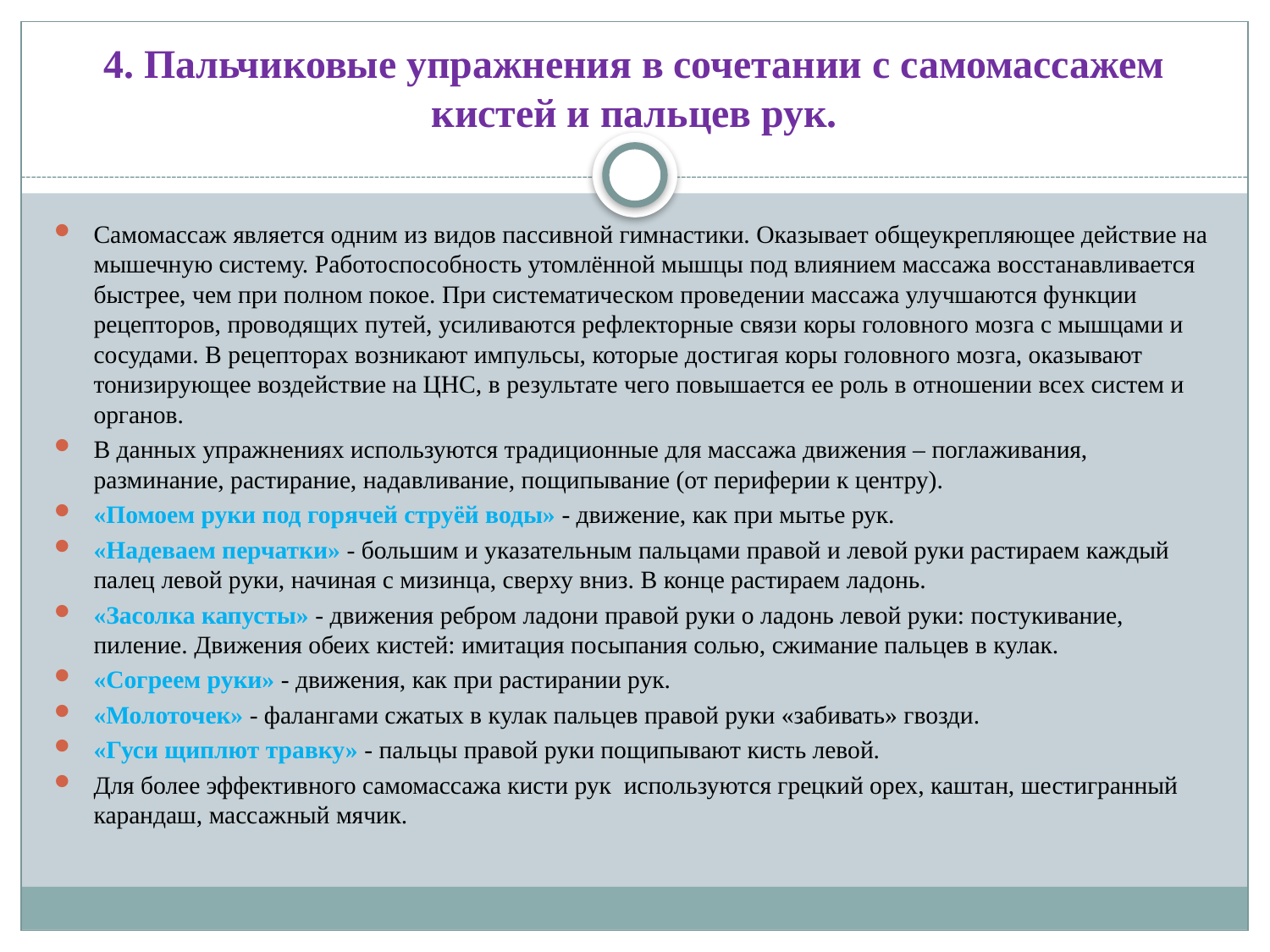

# 4. Пальчиковые упражнения в сочетании с самомассажем кистей и пальцев рук.
Самомассаж является одним из видов пассивной гимнастики. Оказывает общеукрепляющее действие на мышечную систему. Работоспособность утомлённой мышцы под влиянием массажа восстанавливается быстрее, чем при полном покое. При систематическом проведении массажа улучшаются функции рецепторов, проводящих путей, усиливаются рефлекторные связи коры головного мозга с мышцами и сосудами. В рецепторах возникают импульсы, которые достигая коры головного мозга, оказывают тонизирующее воздействие на ЦНС, в результате чего повышается ее роль в отношении всех систем и органов.
В данных упражнениях используются традиционные для массажа движения – поглаживания, разминание, растирание, надавливание, пощипывание (от периферии к центру).
«Помоем руки под горячей струёй воды» - движение, как при мытье рук.
«Надеваем перчатки» - большим и указательным пальцами правой и левой руки растираем каждый палец левой руки, начиная с мизинца, сверху вниз. В конце растираем ладонь.
«Засолка капусты» - движения ребром ладони правой руки о ладонь левой руки: постукивание, пиление. Движения обеих кистей: имитация посыпания солью, сжимание пальцев в кулак.
«Согреем руки» - движения, как при растирании рук.
«Молоточек» - фалангами сжатых в кулак пальцев правой руки «забивать» гвозди.
«Гуси щиплют травку» - пальцы правой руки пощипывают кисть левой.
Для более эффективного самомассажа кисти рук  используются грецкий орех, каштан, шестигранный карандаш, массажный мячик.